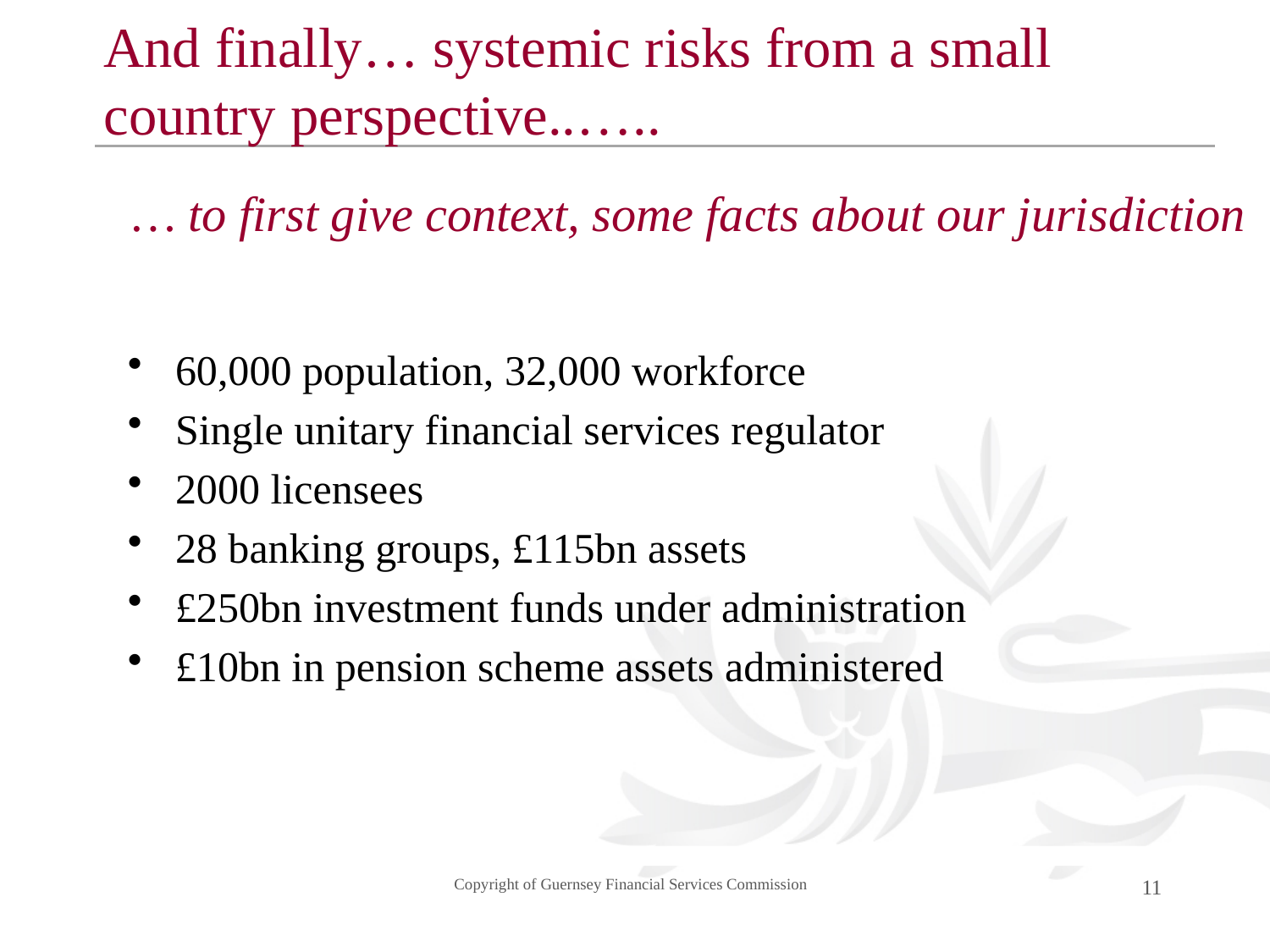

# And finally… systemic risks from a small country perspective..…..
… to first give context, some facts about our jurisdiction

60,000 population, 32,000 workforce
Single unitary financial services regulator
2000 licensees
28 banking groups, £115bn assets
£250bn investment funds under administration
£10bn in pension scheme assets administered

Copyright of Guernsey Financial Services Commission
11